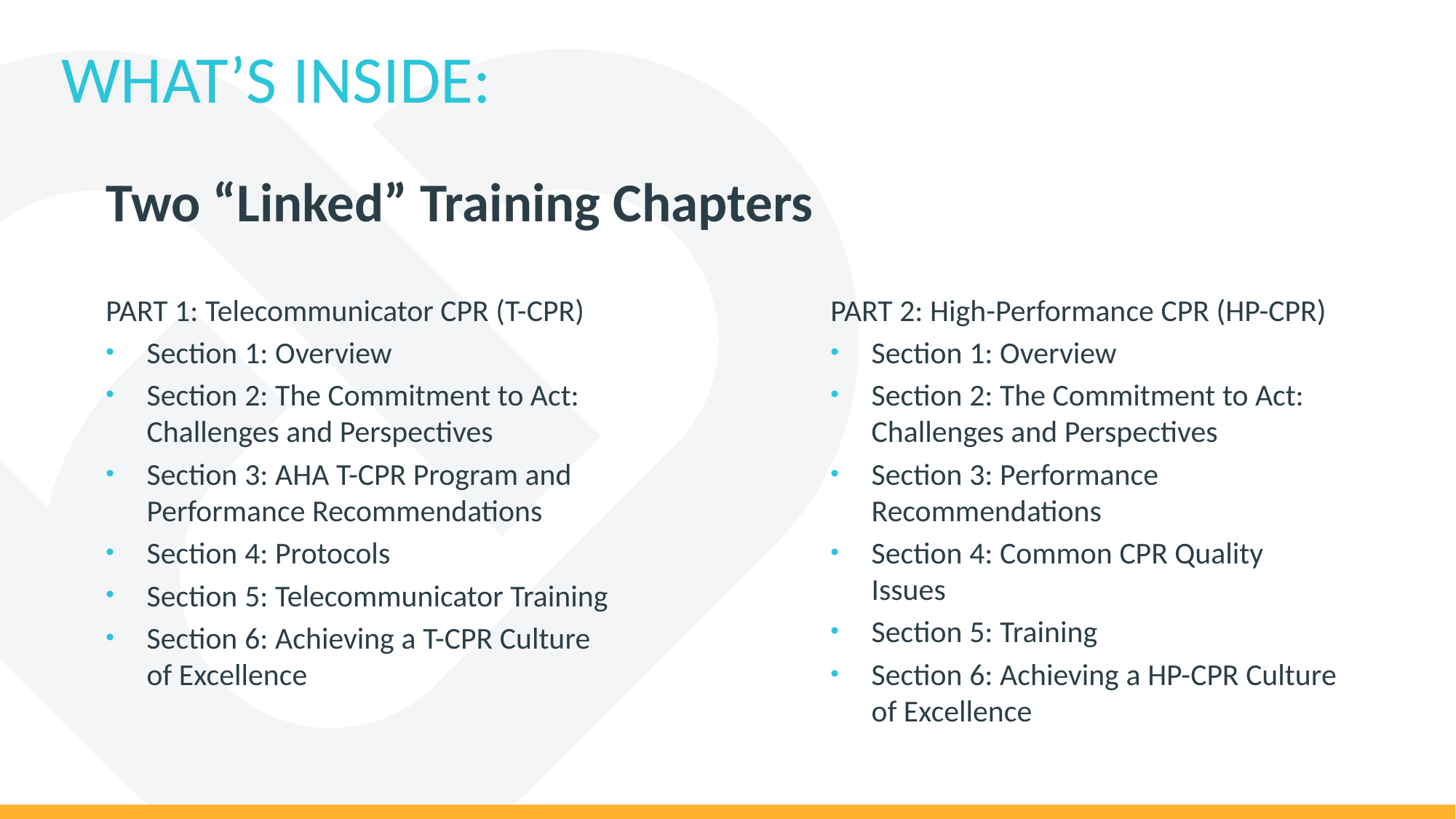

# WHAT’S INSIDE:
Two “Linked” Training Chapters

PART 2: High-Performance CPR (HP-CPR)
Section 1: Overview
Section 2: The Commitment to Act: Challenges and Perspectives
Section 3: Performance Recommendations
Section 4: Common CPR Quality Issues
Section 5: Training
Section 6: Achieving a HP-CPR Culture of Excellence

PART 1: Telecommunicator CPR (T-CPR)
Section 1: Overview
Section 2: The Commitment to Act: Challenges and Perspectives
Section 3: AHA T-CPR Program and Performance Recommendations
Section 4: Protocols
Section 5: Telecommunicator Training
Section 6: Achieving a T-CPR Culture of Excellence